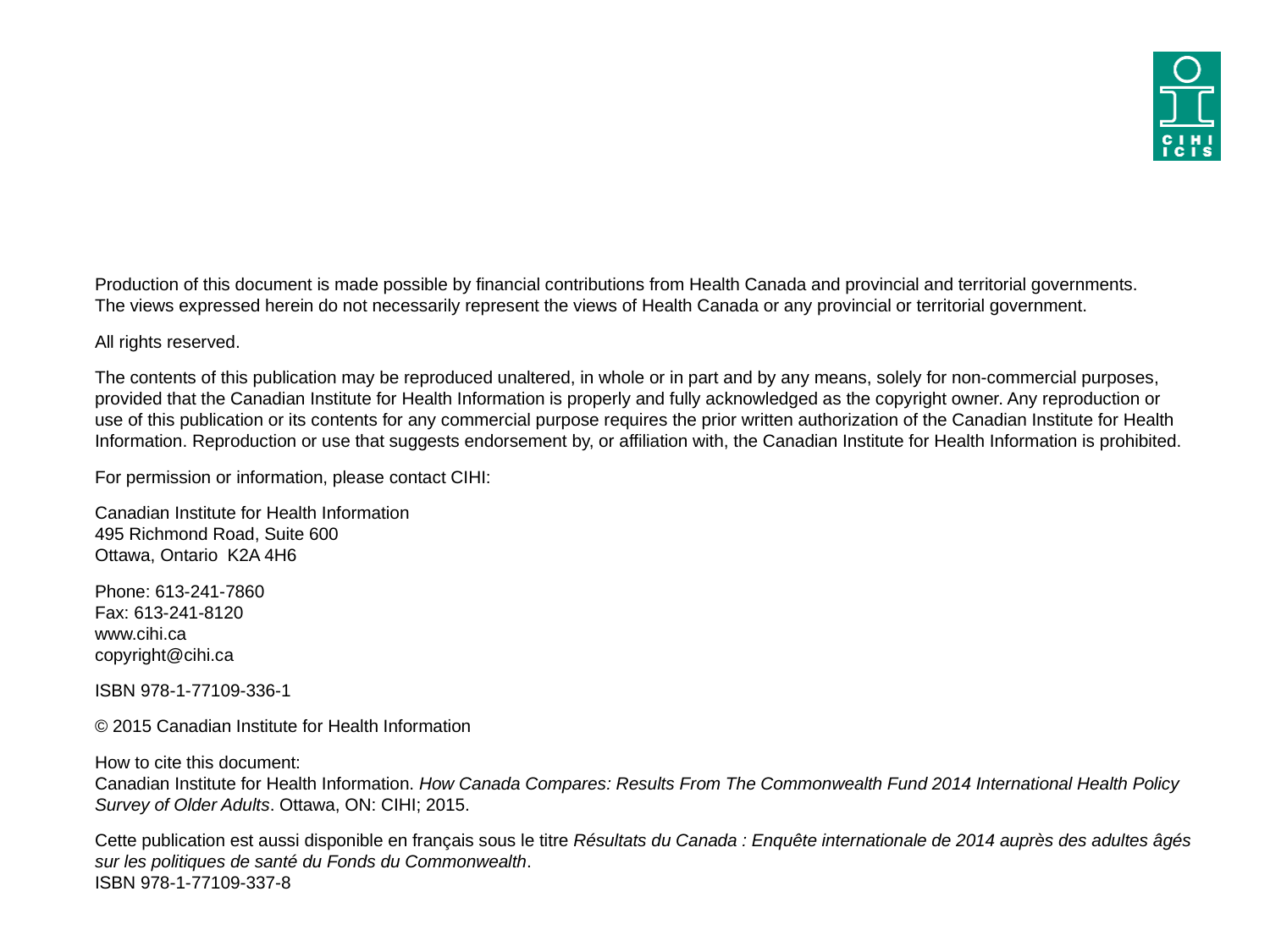

Production of this document is made possible by financial contributions from Health Canada and provincial and territorial governments.
The views expressed herein do not necessarily represent the views of Health Canada or any provincial or territorial government.
All rights reserved.
The contents of this publication may be reproduced unaltered, in whole or in part and by any means, solely for non-commercial purposes, provided that the Canadian Institute for Health Information is properly and fully acknowledged as the copyright owner. Any reproduction or
use of this publication or its contents for any commercial purpose requires the prior written authorization of the Canadian Institute for Health Information. Reproduction or use that suggests endorsement by, or affiliation with, the Canadian Institute for Health Information is prohibited.
For permission or information, please contact CIHI:
Canadian Institute for Health Information
495 Richmond Road, Suite 600
Ottawa, Ontario  K2A 4H6
Phone: 613-241-7860
Fax: 613-241-8120
www.cihi.ca
copyright@cihi.ca
ISBN 978-1-77109-336-1
© 2015 Canadian Institute for Health Information
How to cite this document:
Canadian Institute for Health Information. How Canada Compares: Results From The Commonwealth Fund 2014 International Health Policy Survey of Older Adults. Ottawa, ON: CIHI; 2015.
Cette publication est aussi disponible en français sous le titre Résultats du Canada : Enquête internationale de 2014 auprès des adultes âgés sur les politiques de santé du Fonds du Commonwealth.
ISBN 978-1-77109-337-8